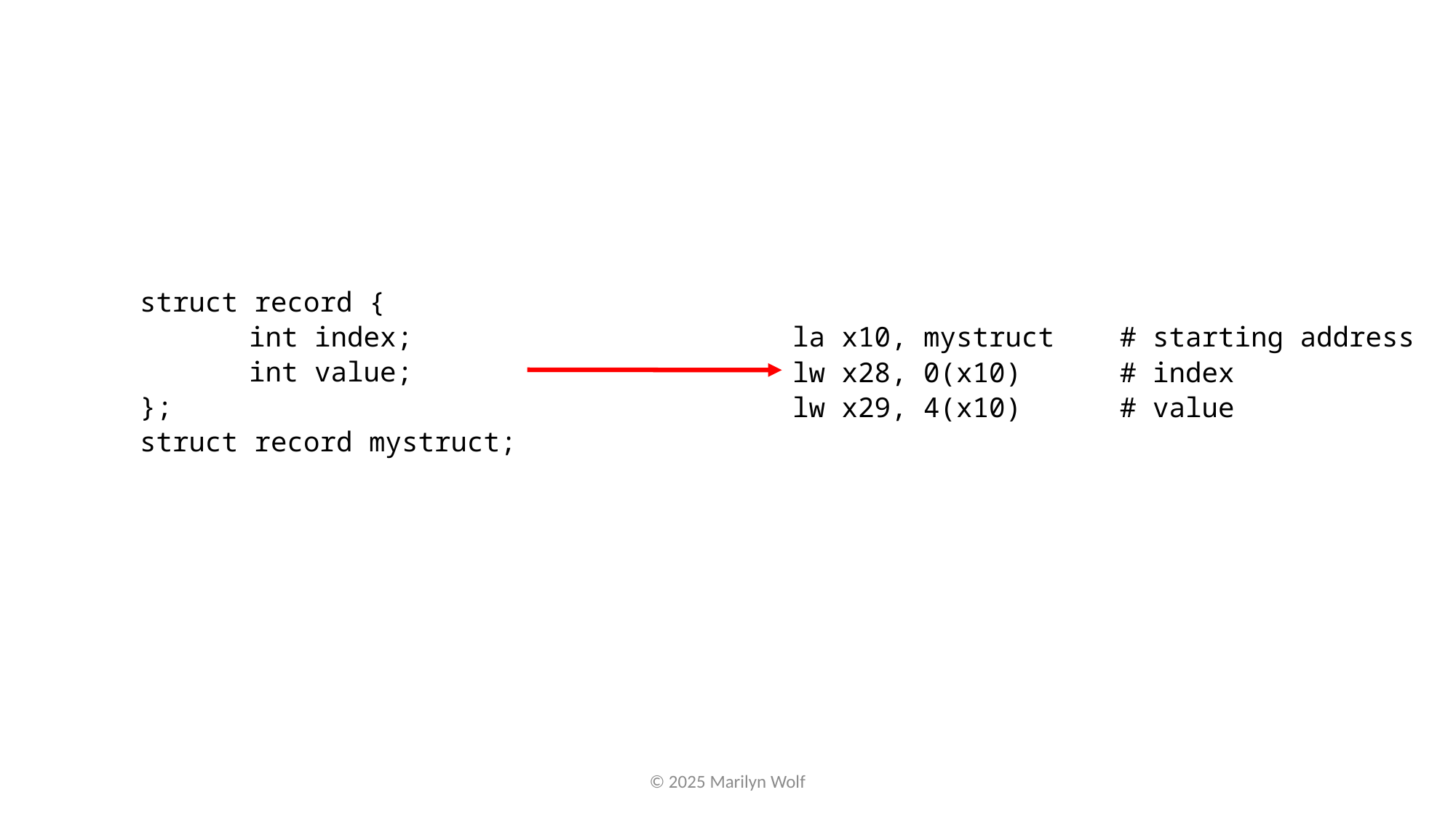

struct record {
	int index;
	int value;
};
struct record mystruct;
la x10, mystruct  	# starting address
lw x28, 0(x10)	# index
lw x29, 4(x10)   	# value
© 2025 Marilyn Wolf